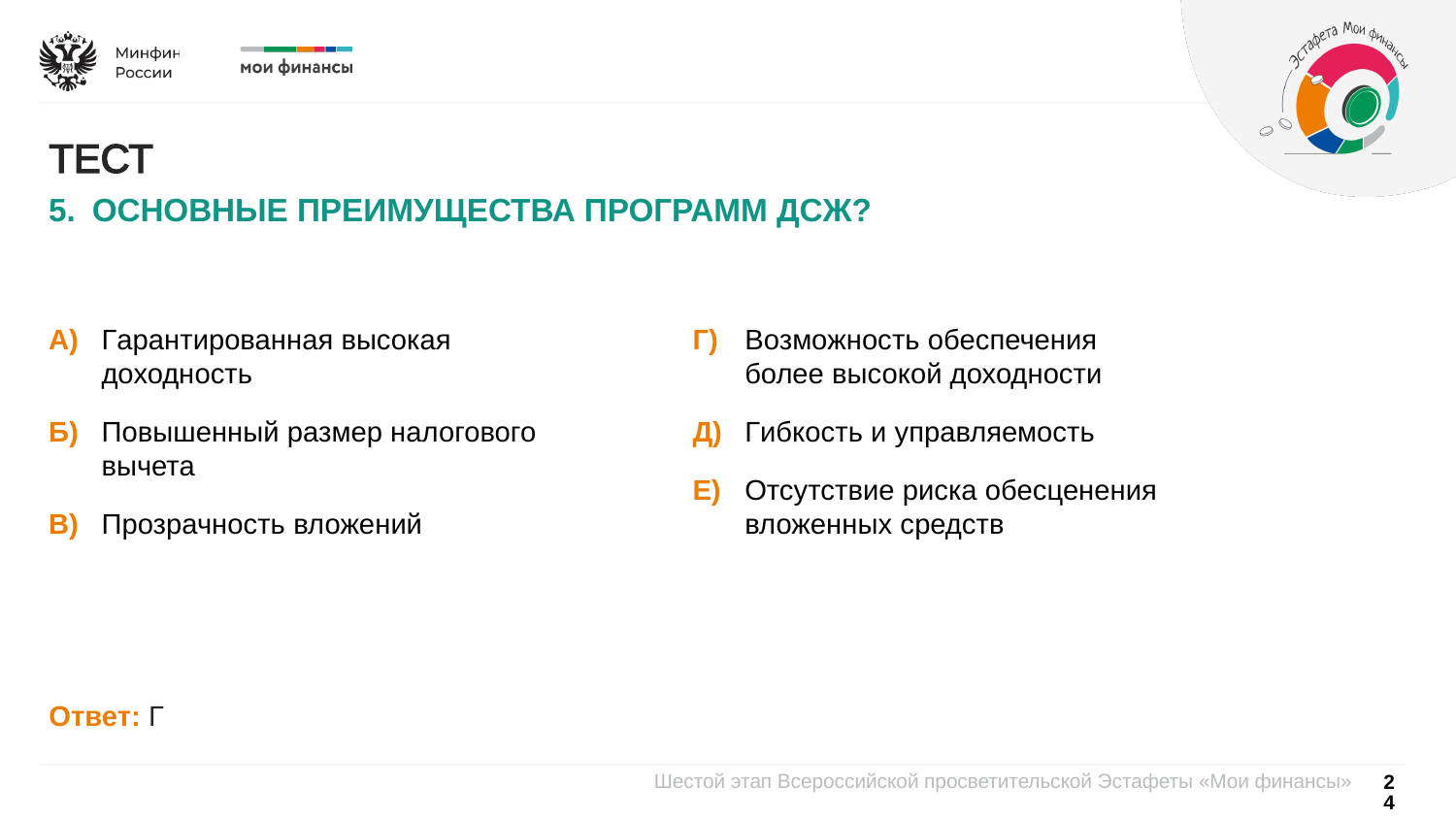

ТЕСТ
ОСНОВНЫЕ ПРЕИМУЩЕСТВА ПРОГРАММ ДСЖ?
А)
Б)
В)
Гарантированная высокая доходность
Повышенный размер налогового вычета
Прозрачность вложений
Г)
Д)
Е)
Возможность обеспечения
более высокой доходности
Гибкость и управляемость
Отсутствие риска обесценения вложенных средств
Ответ: Г
24